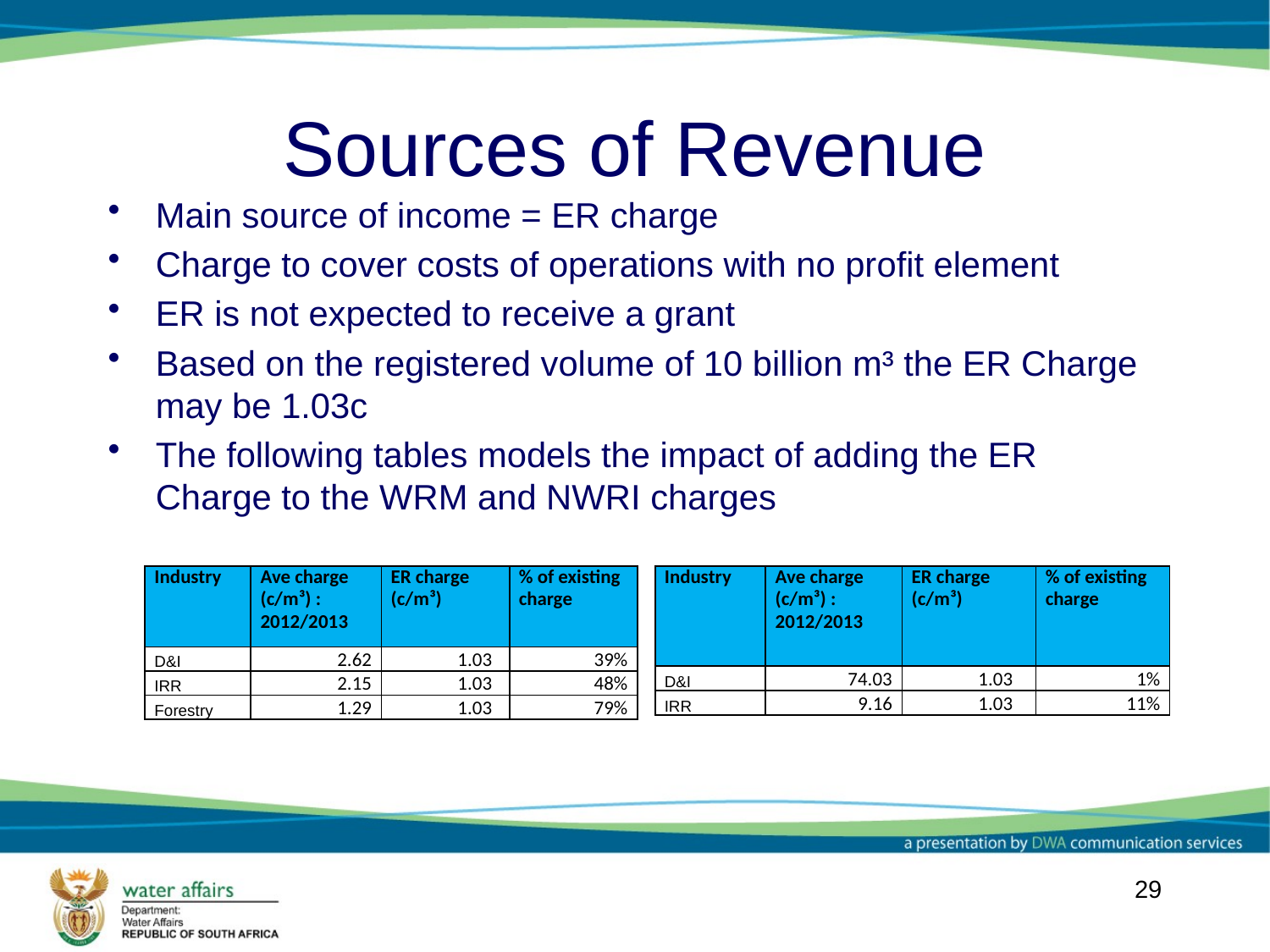

# Sources of Revenue
Main source of income = ER charge
Charge to cover costs of operations with no profit element
ER is not expected to receive a grant
Based on the registered volume of 10 billion m³ the ER Charge may be 1.03c
The following tables models the impact of adding the ER Charge to the WRM and NWRI charges

| Industry | Ave charge (c/m³) : 2012/2013 | ER charge (c/m³) | % of existing charge |
| --- | --- | --- | --- |
| D&I | 2.62 | 1.03 | 39% |
| IRR | 2.15 | 1.03 | 48% |
| Forestry | 1.29 | 1.03 | 79% |
| Industry | Ave charge (c/m³) : 2012/2013 | ER charge (c/m³) | % of existing charge |
| --- | --- | --- | --- |
| D&I | 74.03 | 1.03 | 1% |
| IRR | 9.16 | 1.03 | 11% |
29